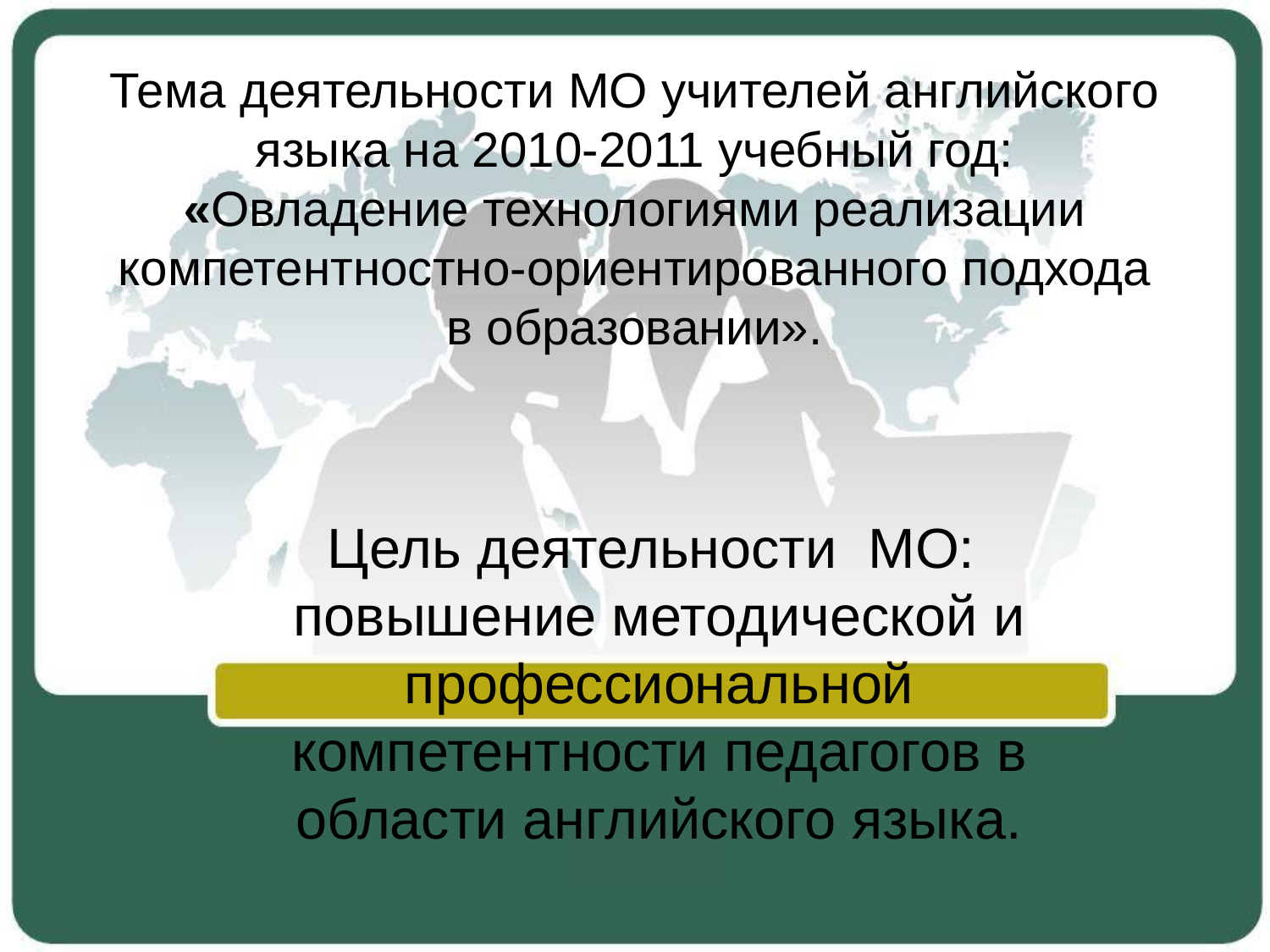

# Тема деятельности МО учителей английского языка на 2010-2011 учебный год: «Овладение технологиями реализации компетентностно-ориентированного подхода в образовании».
Цель деятельности  МО:  повышение методической и профессиональной компетентности педагогов в области английского языка.